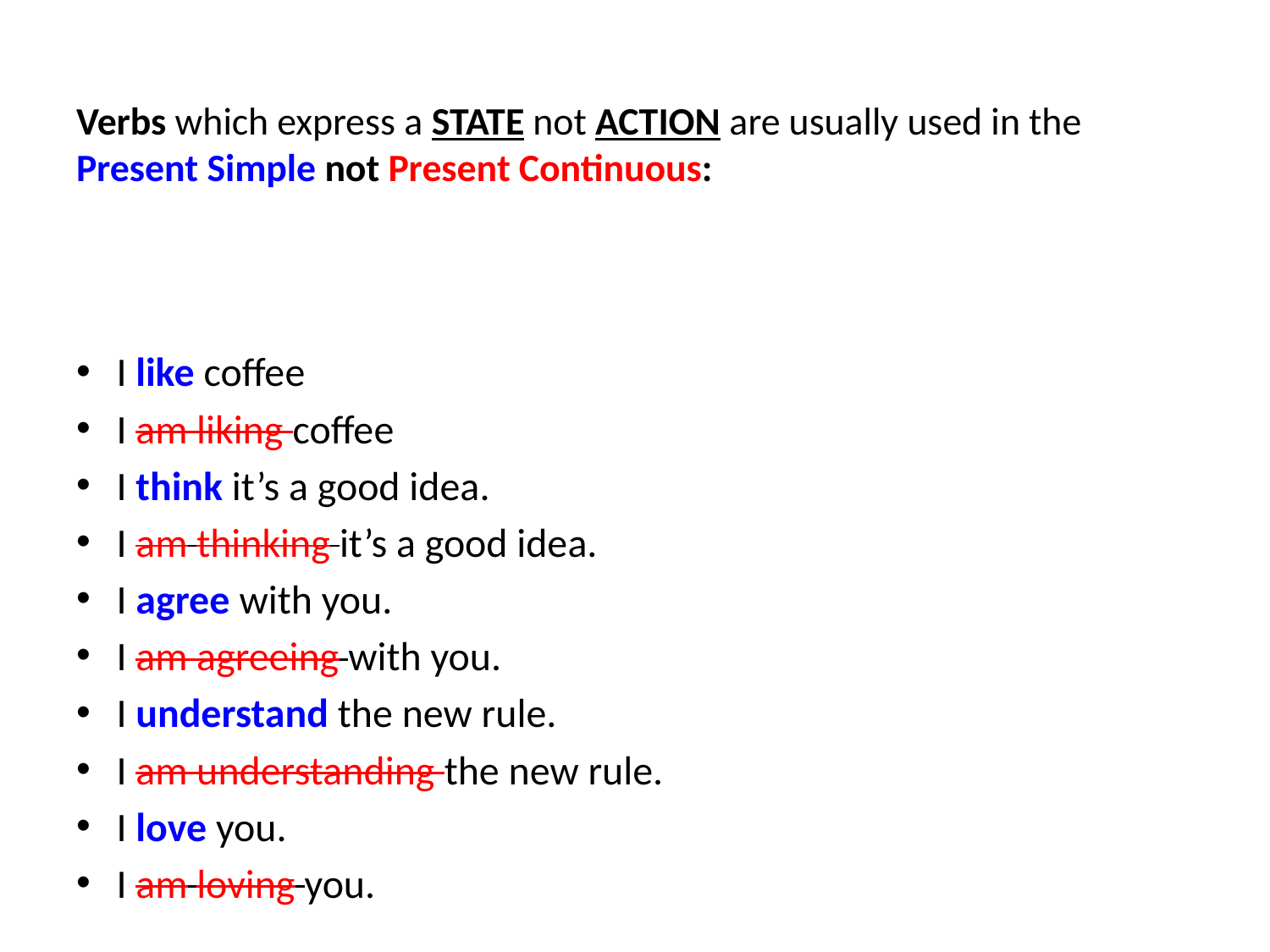

# Verbs which express a STATE not ACTION are usually used in the Present Simple not Present Continuous:

I like coffee
I am liking coffee
I think it’s a good idea.
I am thinking it’s a good idea.
I agree with you.
I am agreeing with you.
I understand the new rule.
I am understanding the new rule.
I love you.
I am loving you.